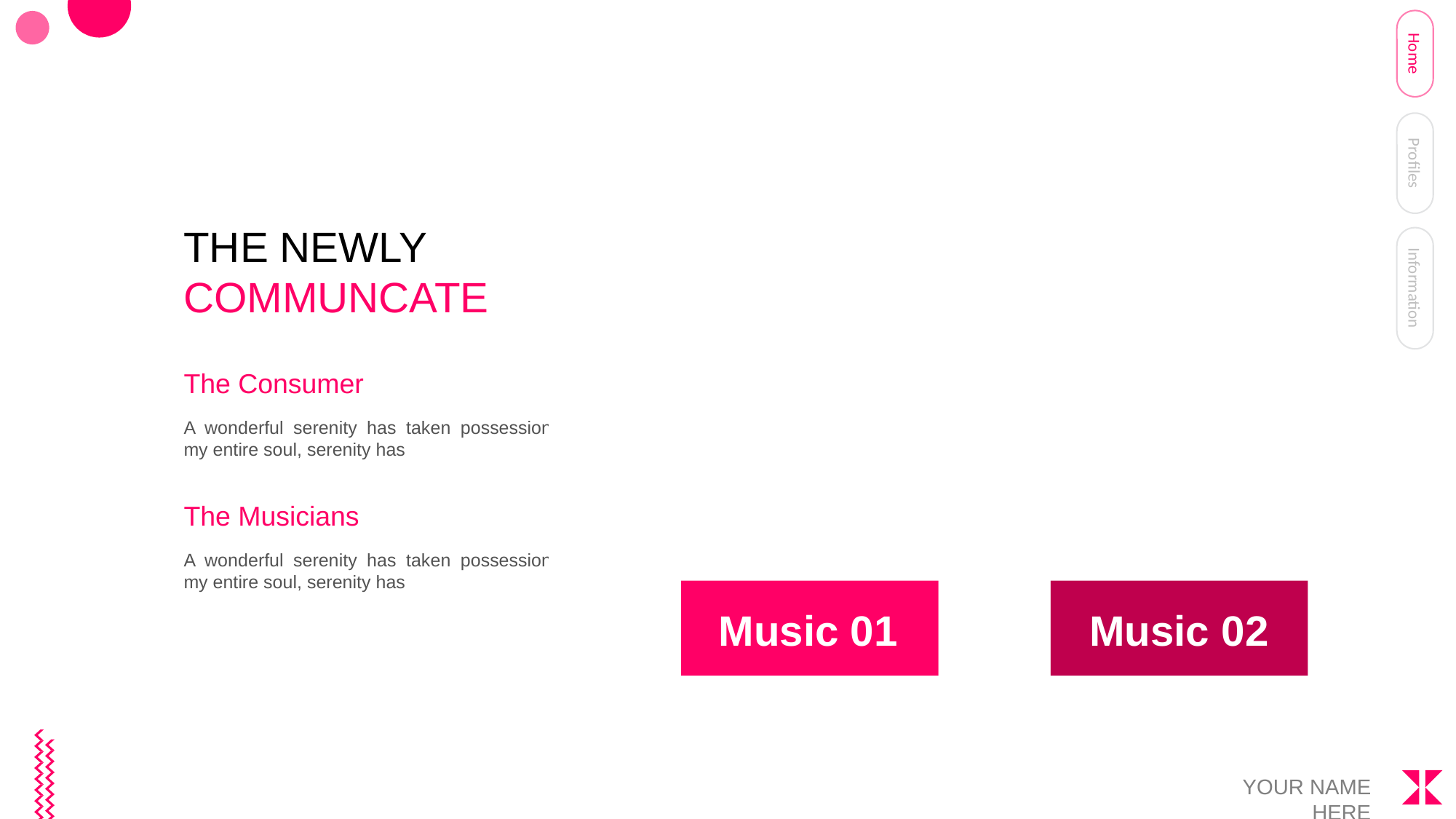

Home

Profiles
THE NEWLY COMMUNCATE
Information
The Consumer
A wonderful serenity has taken possession of my entire soul, serenity has
The Musicians
A wonderful serenity has taken possession of my entire soul, serenity has

Music 01
Music 02
YOUR NAME HERE